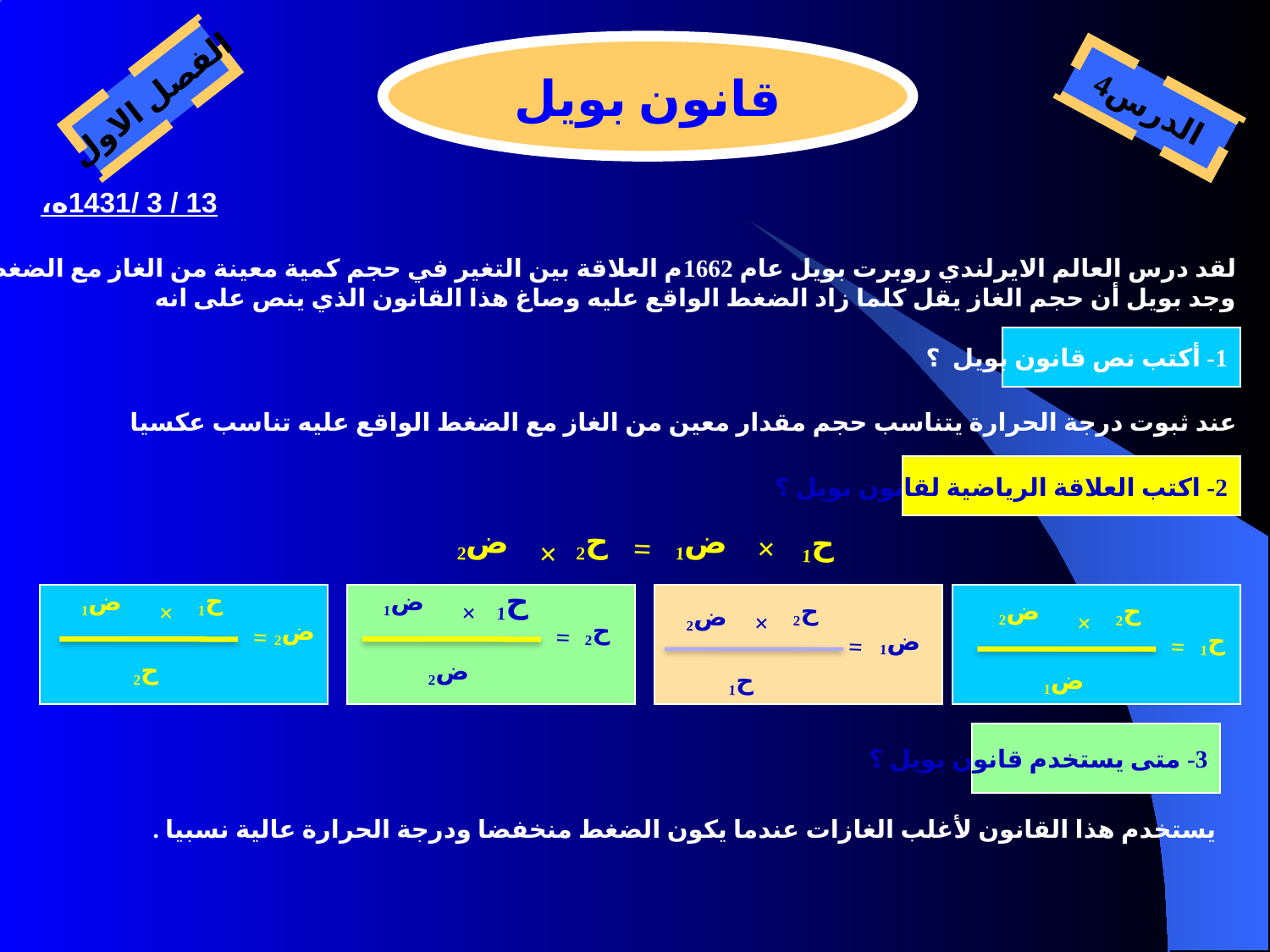

قانون بويل
الفصل الاول
الدرس4
13 / 3 /1431ه،
لقد درس العالم الايرلندي روبرت بويل عام 1662م العلاقة بين التغير في حجم كمية معينة من الغاز مع الضغط الواقع عليه عند ثبوت درجة الحرارة وقد
وجد بويل أن حجم الغاز يقل كلما زاد الضغط الواقع عليه وصاغ هذا القانون الذي ينص على انه

1- أكتب نص قانون بويل  ؟

عند ثبوت درجة الحرارة يتناسب حجم مقدار معين من الغاز مع الضغط الواقع عليه تناسب عكسيا

2- اكتب العلاقة الرياضية لقانون بويل ؟

ض2
ح2
ض1
ح1
=
×
×
ض1
ح1
ض1
ح1
×
×
ح2
ض2
ح2
ض2
×
×

ض2
ح2

=
=
ض1
ح1

=
=
ح2
ض2
ح1
ض1
3- متى يستخدم قانون بويل ؟
يستخدم هذا القانون لأغلب الغازات عندما يكون الضغط منخفضا ودرجة الحرارة عالية نسبيا .